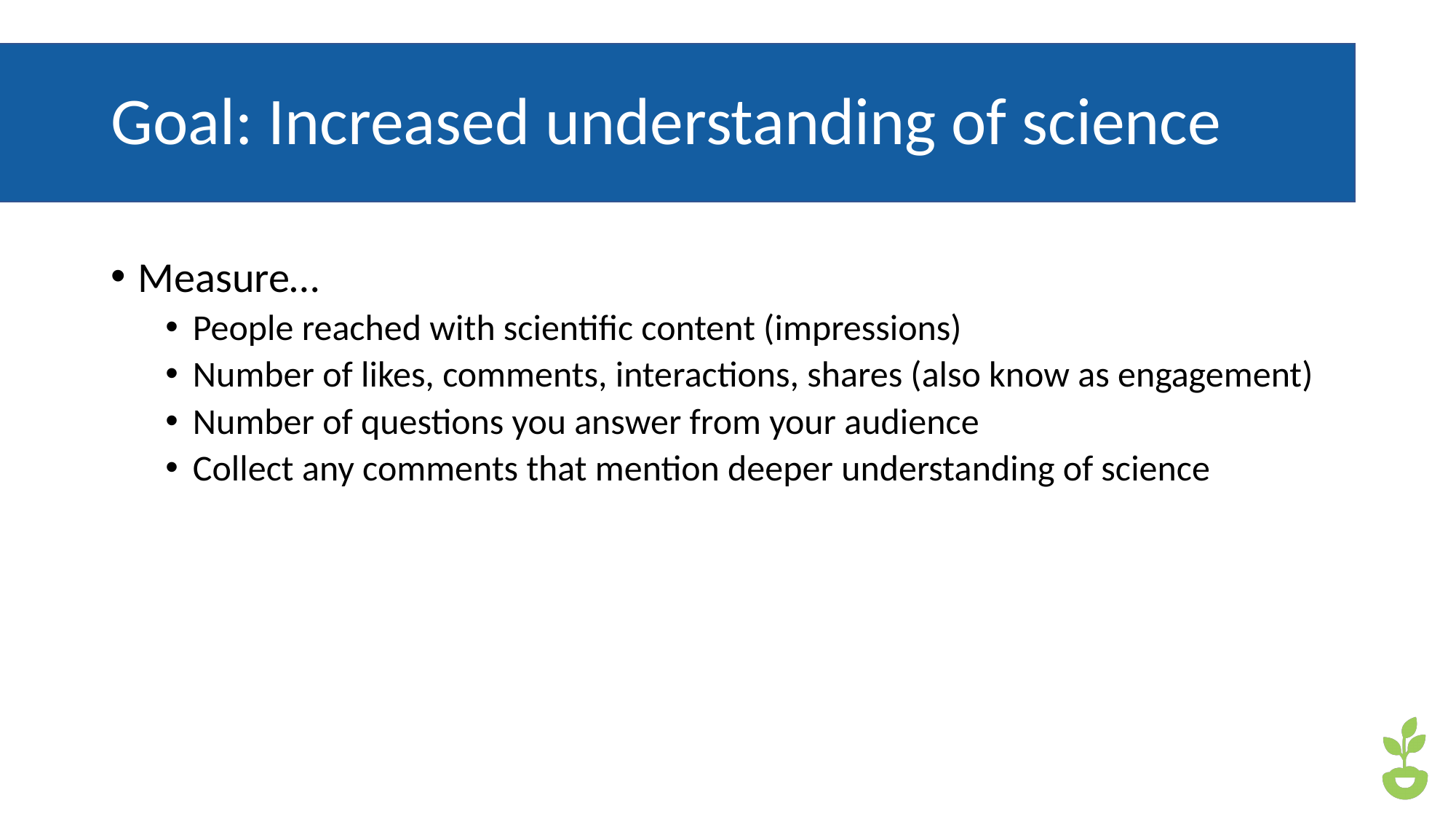

# Goal: Increased understanding of science
Measure…
People reached with scientific content (impressions)
Number of likes, comments, interactions, shares (also know as engagement)
Number of questions you answer from your audience
Collect any comments that mention deeper understanding of science